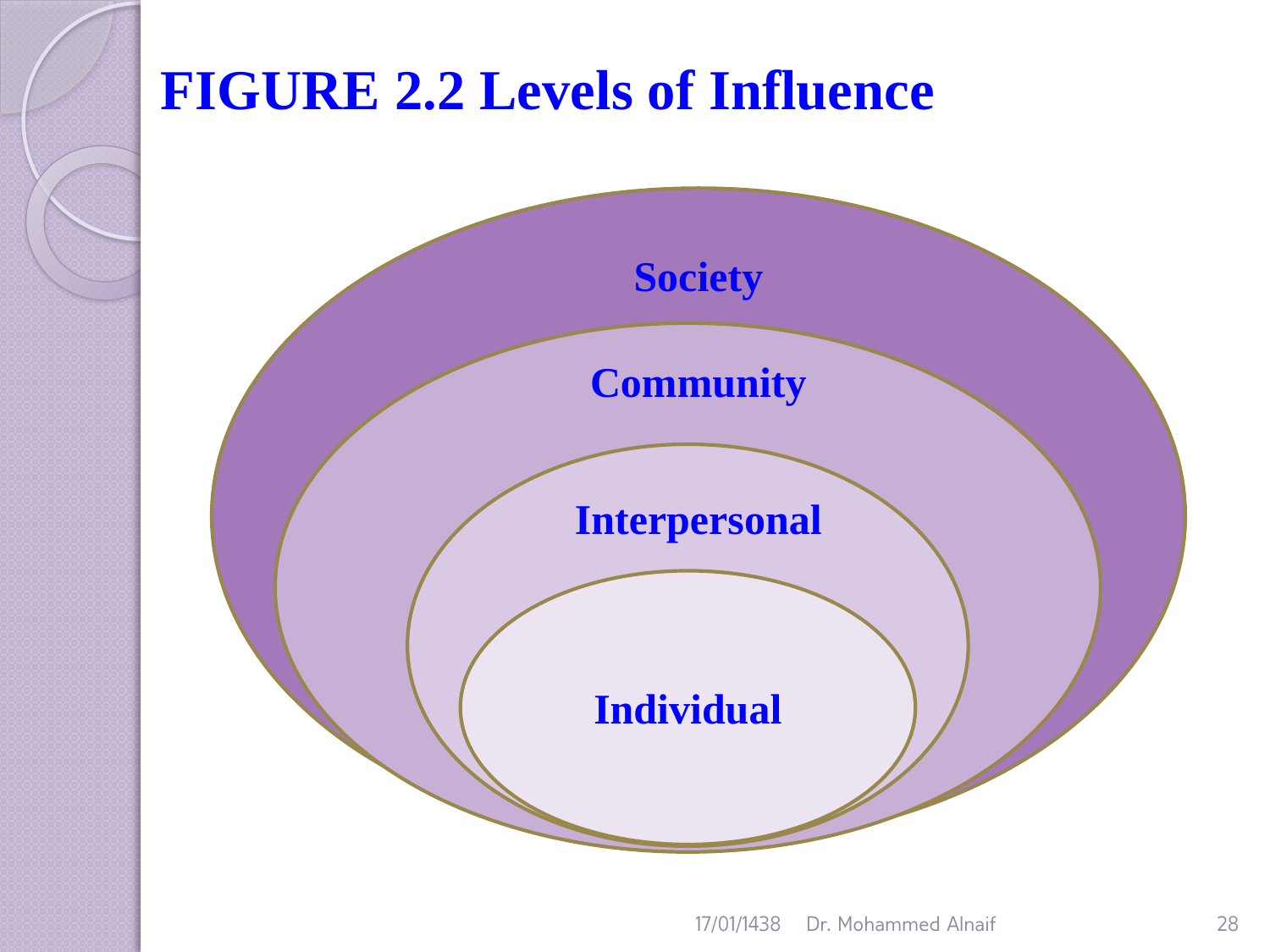

# FIGURE 2.2 Levels of Influence

Society

Community

Interpersonal

Individual
17/01/1438
Dr. Mohammed Alnaif
28